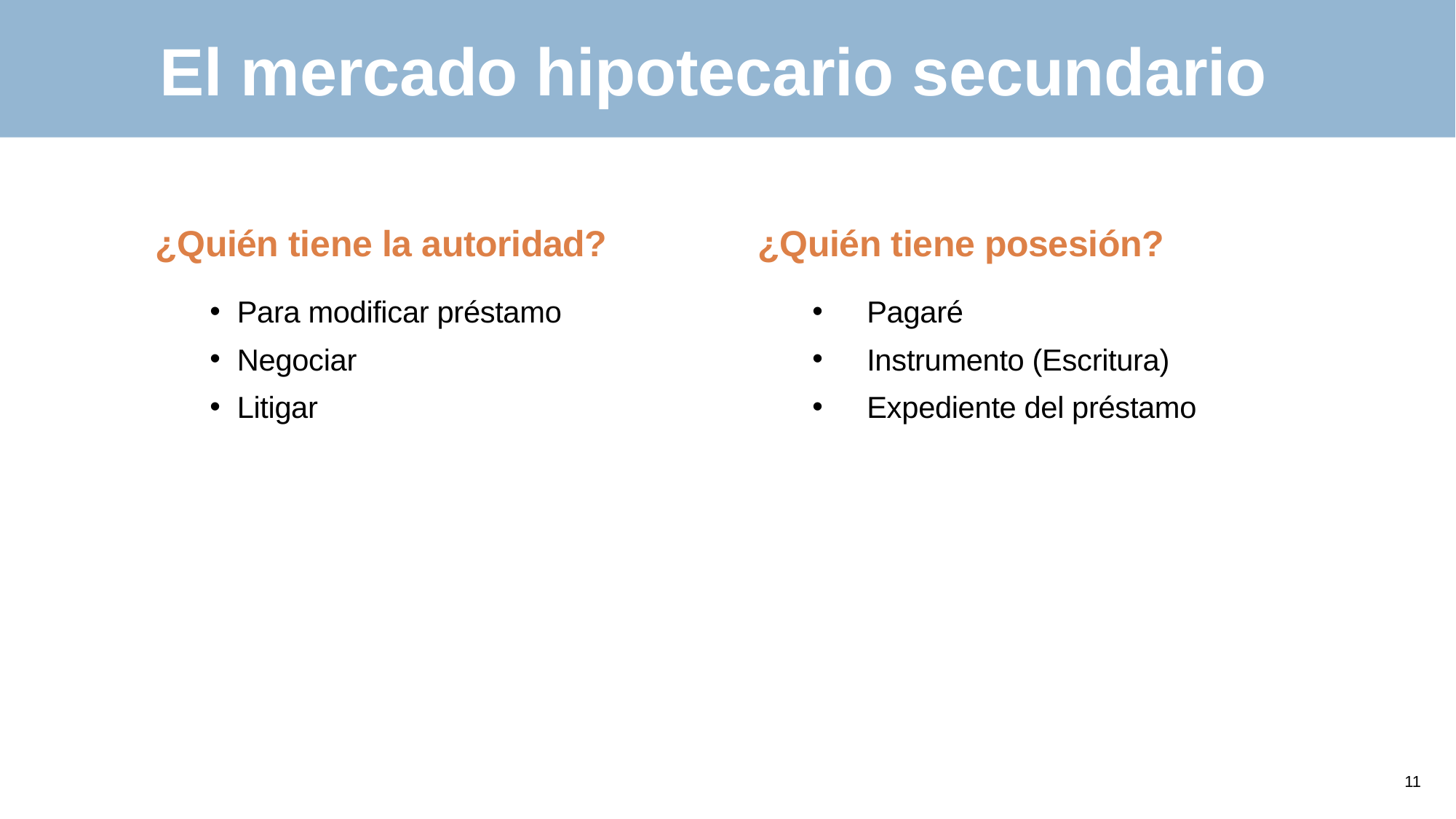

# El mercado hipotecario secundario
¿Quién tiene posesión?
¿Quién tiene la autoridad?
Para modificar préstamo
Negociar
Litigar

Pagaré
Instrumento (Escritura)
Expediente del préstamo

11